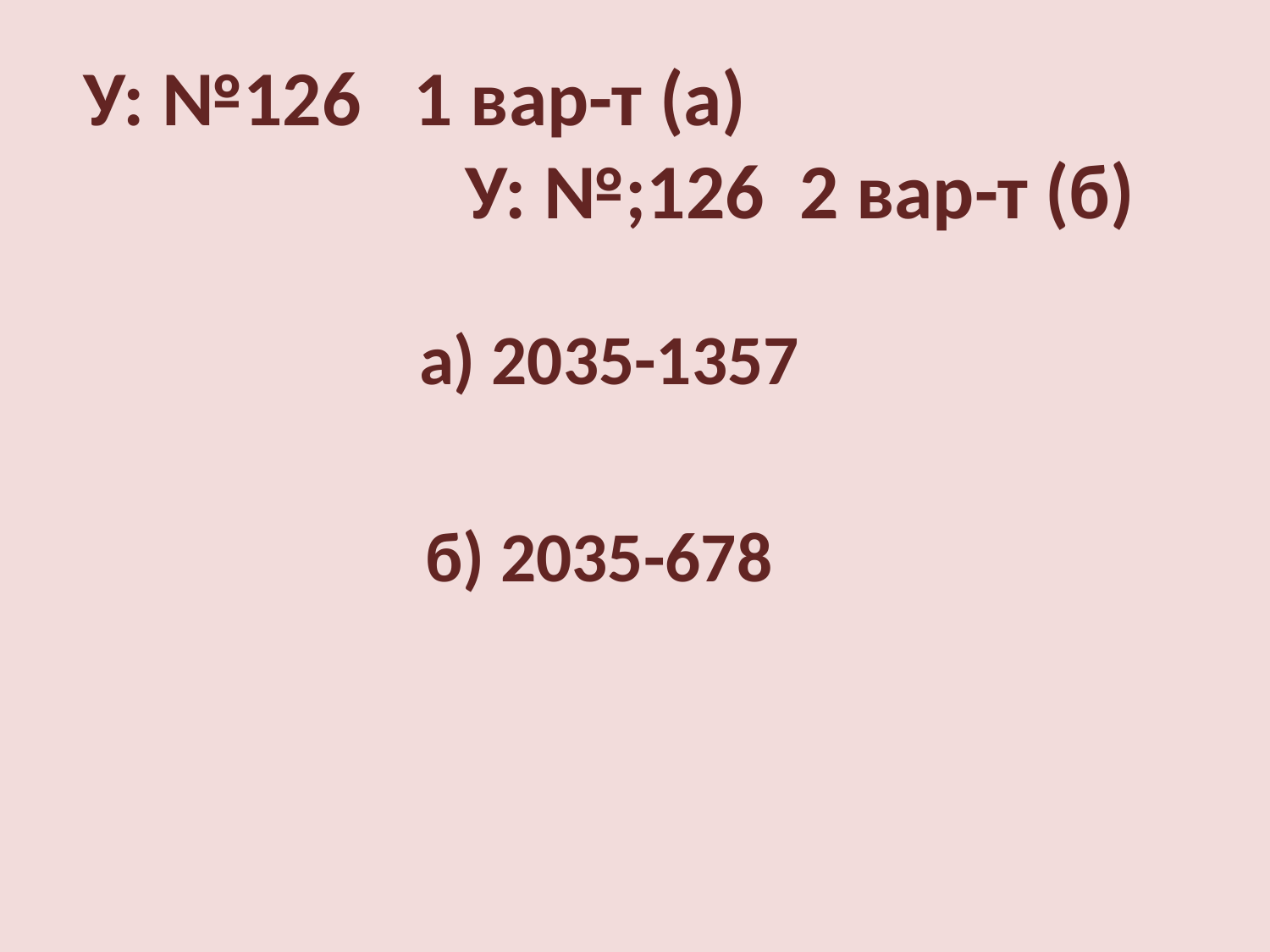

# У: №126   1 вар-т (а)                                             У: №;126  2 вар-т (б)
                           а) 2035-1357

                      б) 2035-678